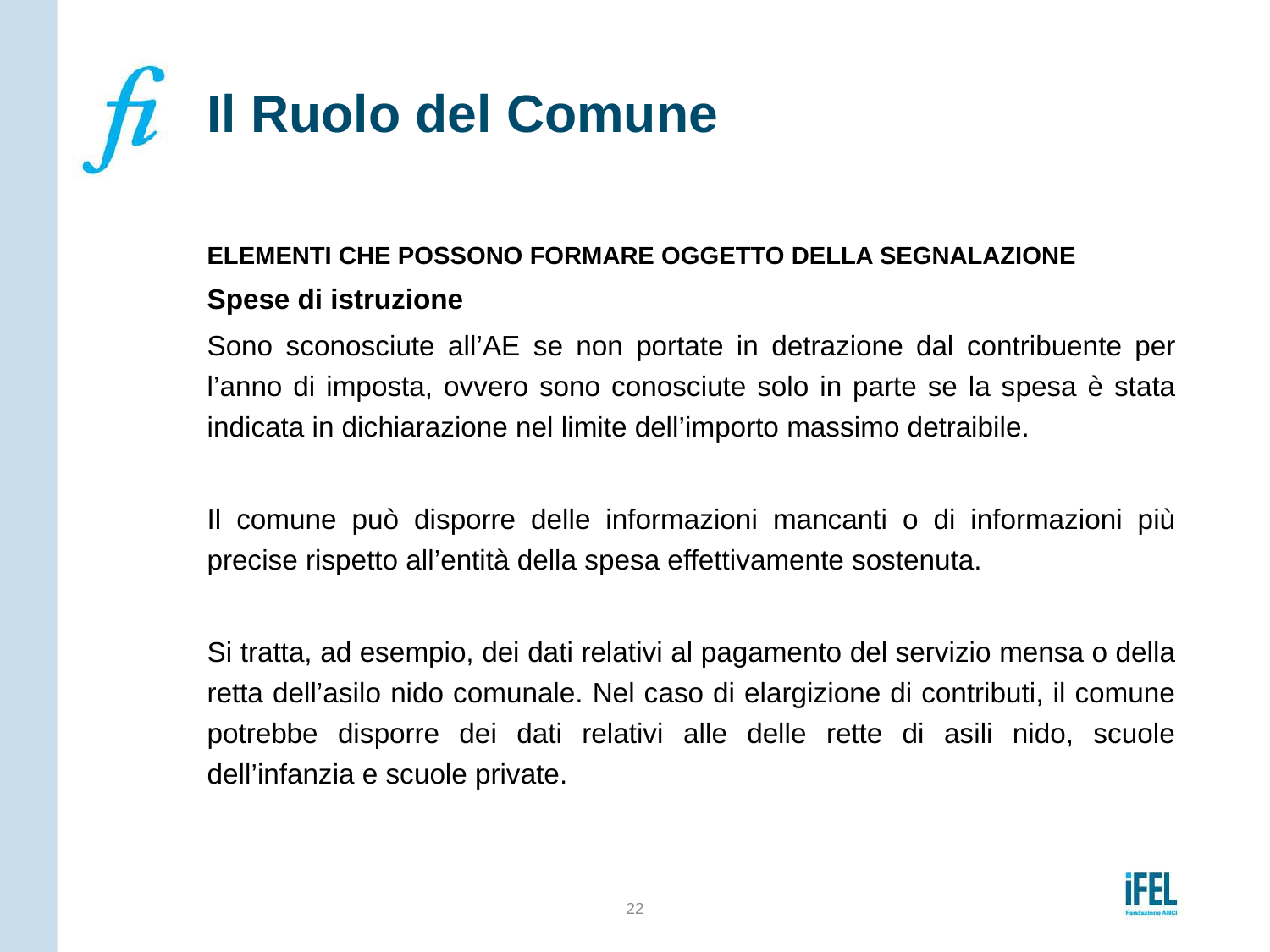

# Il Ruolo del Comune
ELEMENTI CHE POSSONO FORMARE OGGETTO DELLA SEGNALAZIONE
Spese di istruzione
Sono sconosciute all’AE se non portate in detrazione dal contribuente per l’anno di imposta, ovvero sono conosciute solo in parte se la spesa è stata indicata in dichiarazione nel limite dell’importo massimo detraibile.

Il comune può disporre delle informazioni mancanti o di informazioni più precise rispetto all’entità della spesa effettivamente sostenuta.

Si tratta, ad esempio, dei dati relativi al pagamento del servizio mensa o della retta dell’asilo nido comunale. Nel caso di elargizione di contributi, il comune potrebbe disporre dei dati relativi alle delle rette di asili nido, scuole dell’infanzia e scuole private.
22